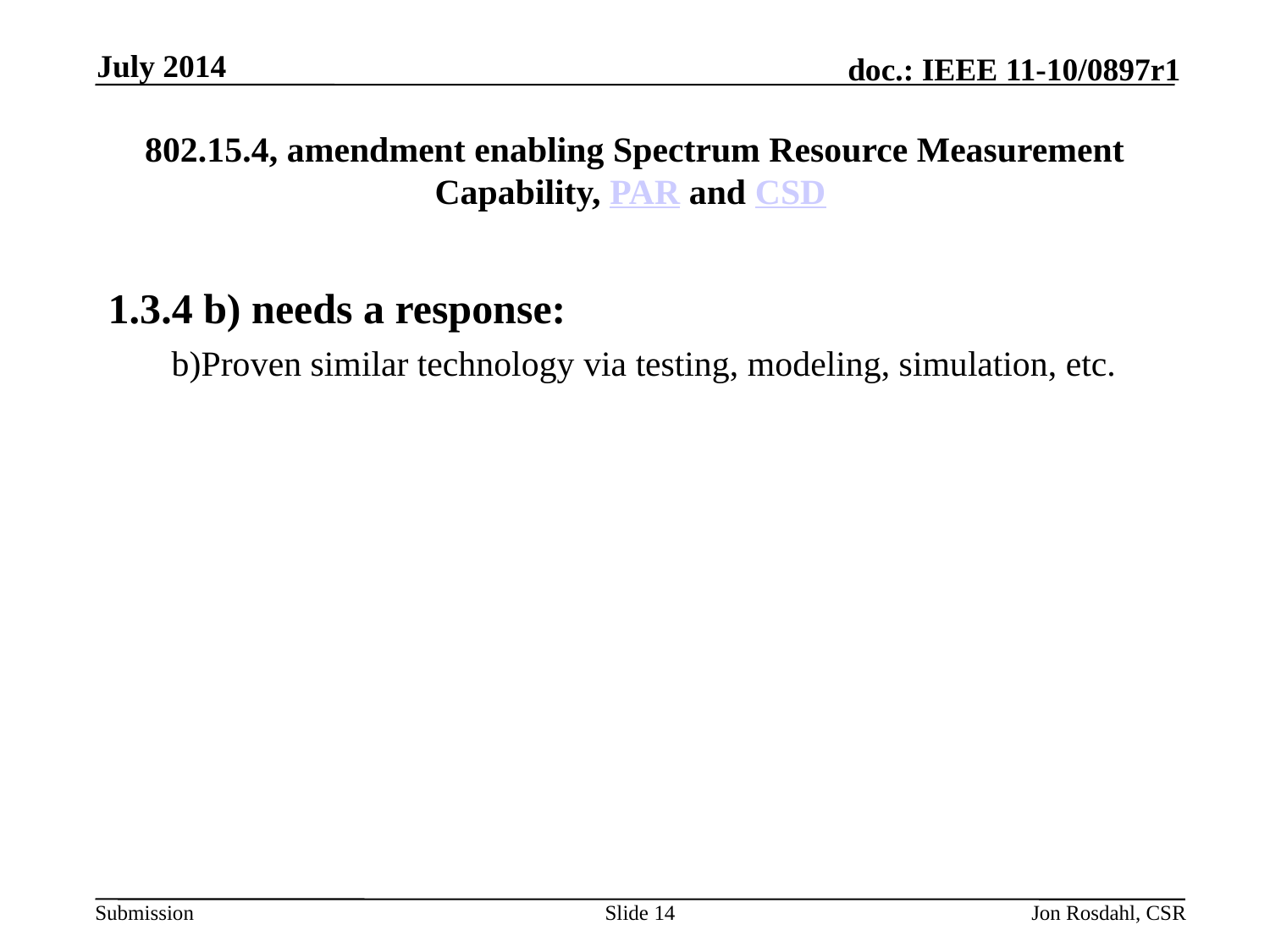

July 2014
# 802.15.4, amendment enabling Spectrum Resource Measurement Capability, PAR and CSD
1.3.4 b) needs a response:
b)Proven similar technology via testing, modeling, simulation, etc.

Slide 14
Jon Rosdahl, CSR